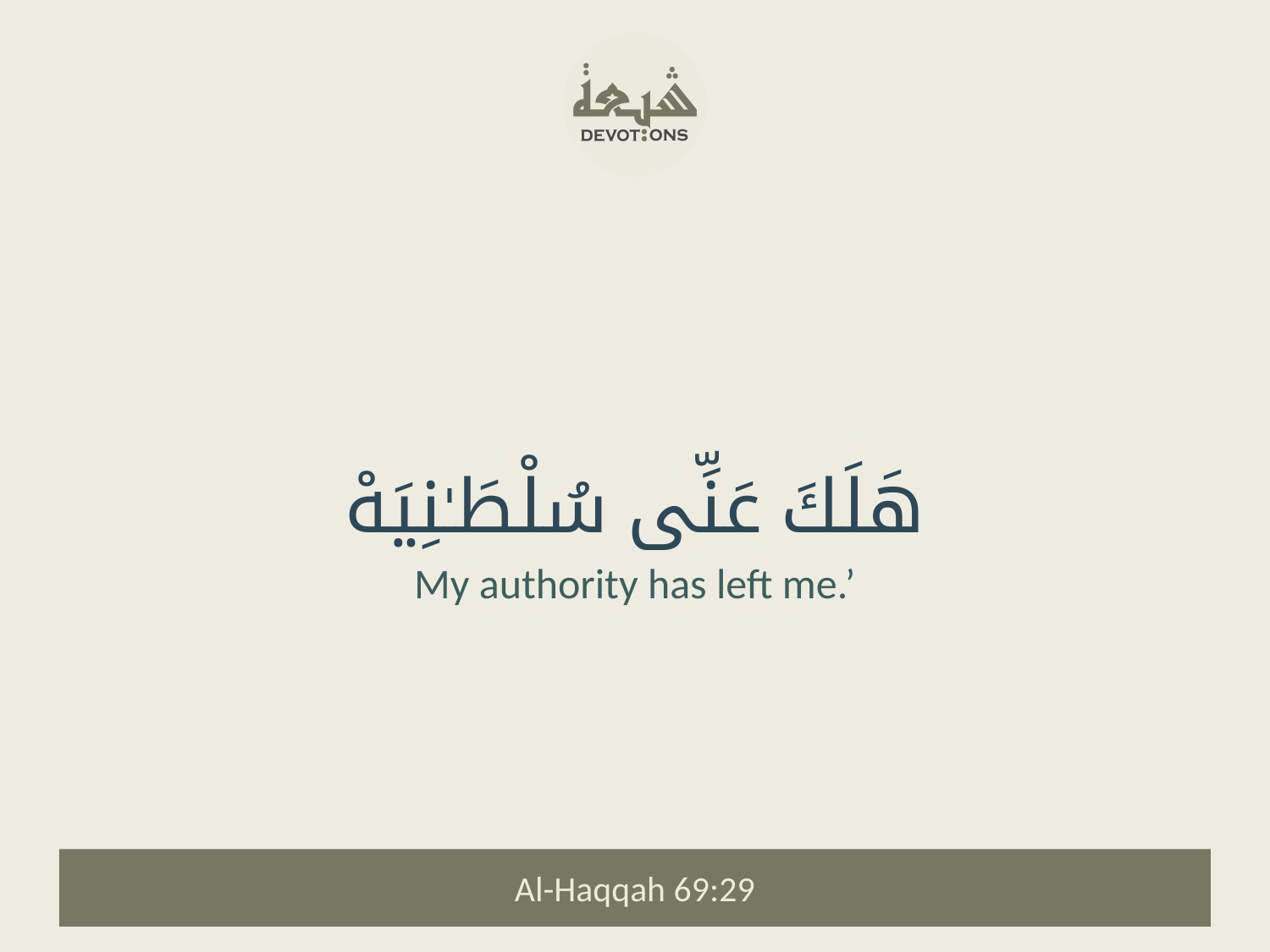

هَلَكَ عَنِّى سُلْطَـٰنِيَهْ
My authority has left me.’
Al-Haqqah 69:29